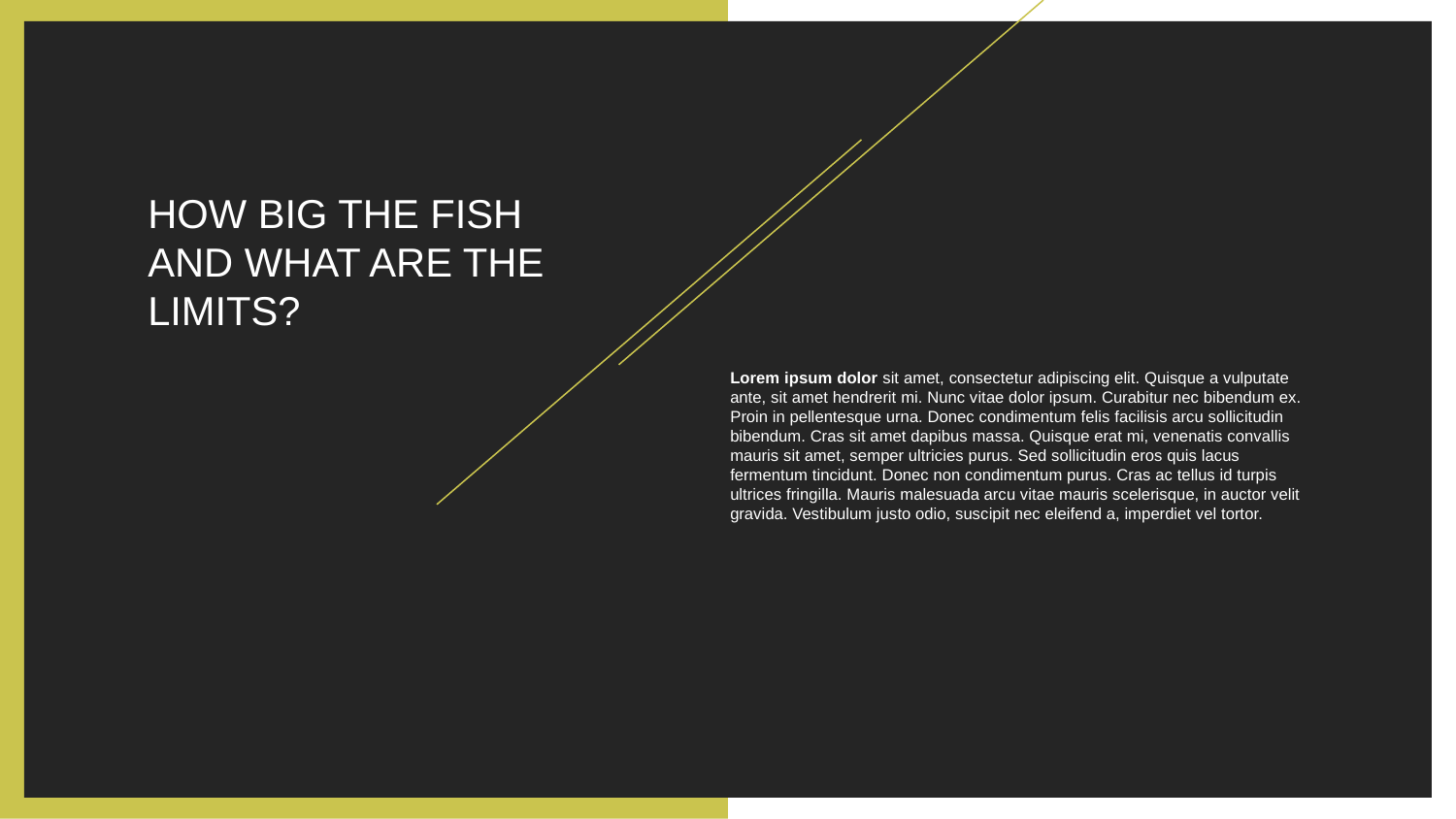

HOW BIG THE FISH AND WHAT ARE THE LIMITS?
Lorem ipsum dolor sit amet, consectetur adipiscing elit. Quisque a vulputate ante, sit amet hendrerit mi. Nunc vitae dolor ipsum. Curabitur nec bibendum ex. Proin in pellentesque urna. Donec condimentum felis facilisis arcu sollicitudin bibendum. Cras sit amet dapibus massa. Quisque erat mi, venenatis convallis mauris sit amet, semper ultricies purus. Sed sollicitudin eros quis lacus fermentum tincidunt. Donec non condimentum purus. Cras ac tellus id turpis ultrices fringilla. Mauris malesuada arcu vitae mauris scelerisque, in auctor velit gravida. Vestibulum justo odio, suscipit nec eleifend a, imperdiet vel tortor.